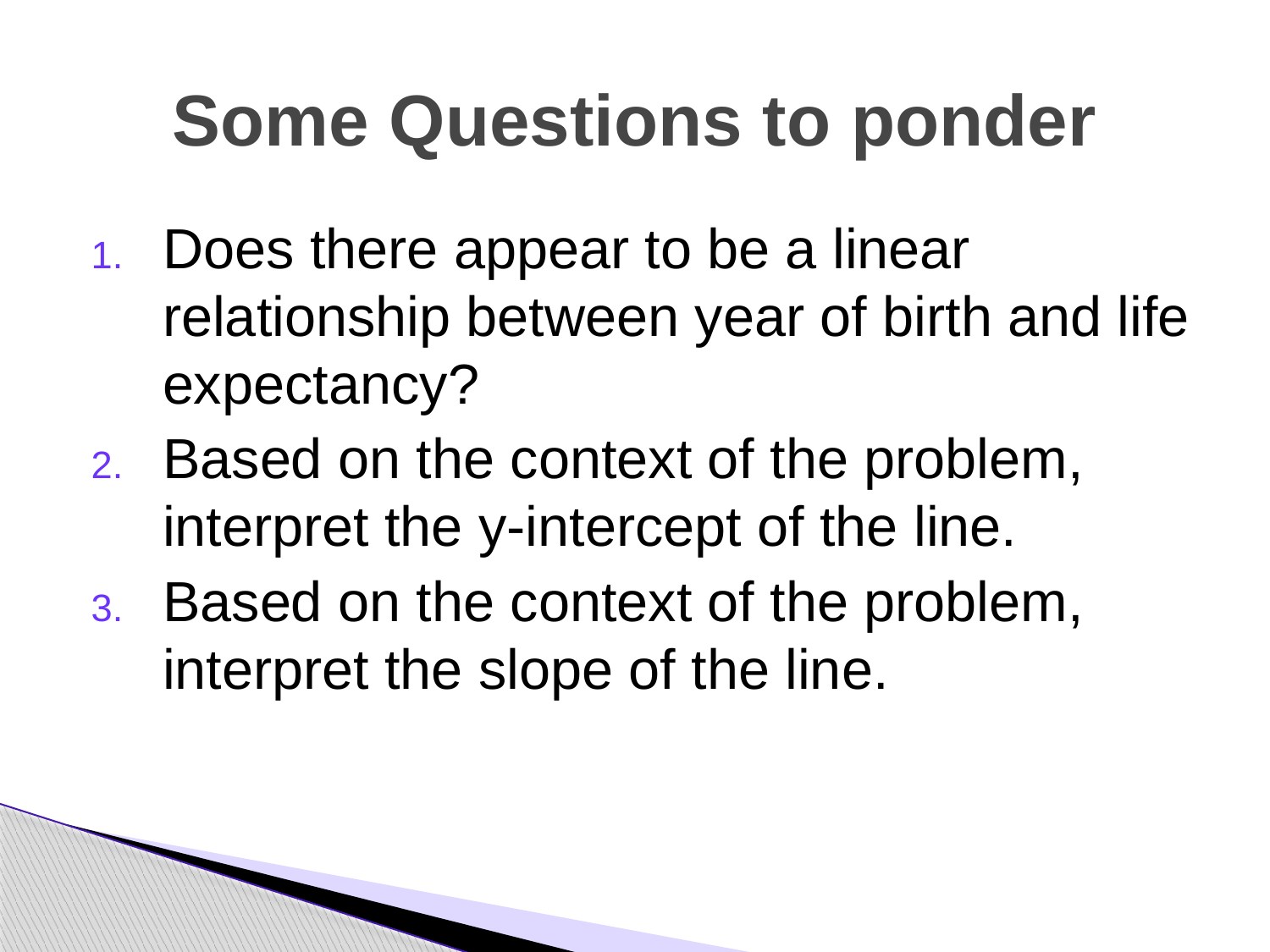

# Some Questions to ponder
Does there appear to be a linear relationship between year of birth and life expectancy?
Based on the context of the problem, interpret the y-intercept of the line.
Based on the context of the problem, interpret the slope of the line.